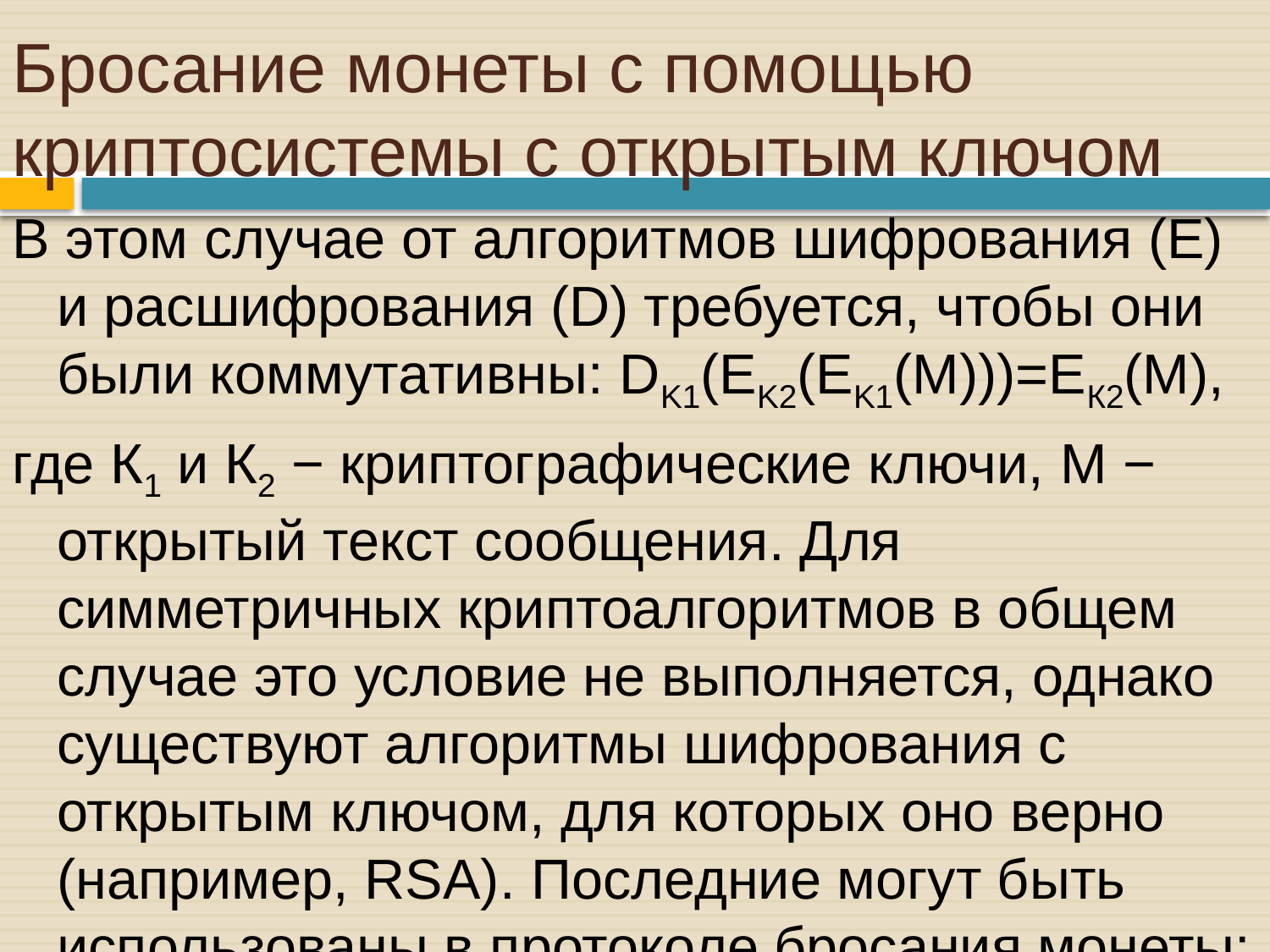

# Бросание монеты с помощью криптосистемы с открытым ключом
В этом случае от алгоритмов шифрования (Е) и расшифрования (D) требуется, чтобы они были коммутативны: DK1(EK2(EK1(M)))=ЕК2(М),
где К1 и К2 − криптографические ключи, M − открытый текст сообщения. Для симметричных криптоалгоритмов в общем случае это условие не выполняется, однако существуют алгоритмы шифрования с открытым ключом, для которых оно верно (например, RSA). Последние могут быть использованы в протоколе бросания монеты: